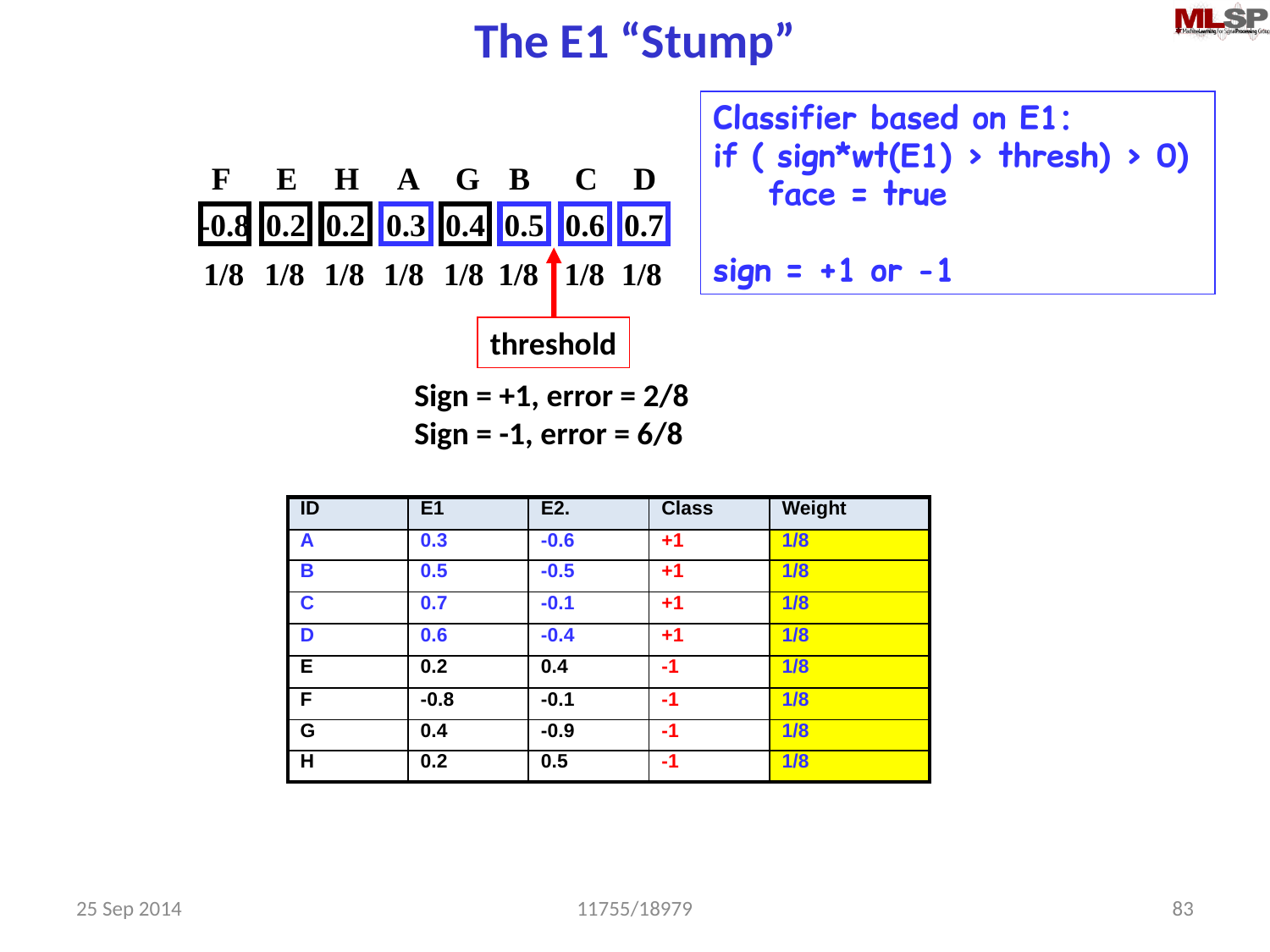

# The E1 “Stump”
Classifier based on E1:
if ( sign*wt(E1) > thresh) > 0)
    face = true

sign = +1 or -1
F
E
H
A
G
B
C
D
-0.8
0.2
0.2
0.3
0.4
0.5
0.6
0.7

1/8
1/8
1/8
1/8
1/8
1/8
1/8
1/8
threshold
Sign = +1, error = 2/8
Sign = -1, error = 6/8
| ID | E1 | E2. | Class | Weight |
| --- | --- | --- | --- | --- |
| A | 0.3 | -0.6 | +1 | 1/8 |
| B | 0.5 | -0.5 | +1 | 1/8 |
| C | 0.7 | -0.1 | +1 | 1/8 |
| D | 0.6 | -0.4 | +1 | 1/8 |
| E | 0.2 | 0.4 | -1 | 1/8 |
| F | -0.8 | -0.1 | -1 | 1/8 |
| G | 0.4 | -0.9 | -1 | 1/8 |
| H | 0.2 | 0.5 | -1 | 1/8 |
25 Sep 2014
11755/18979
83